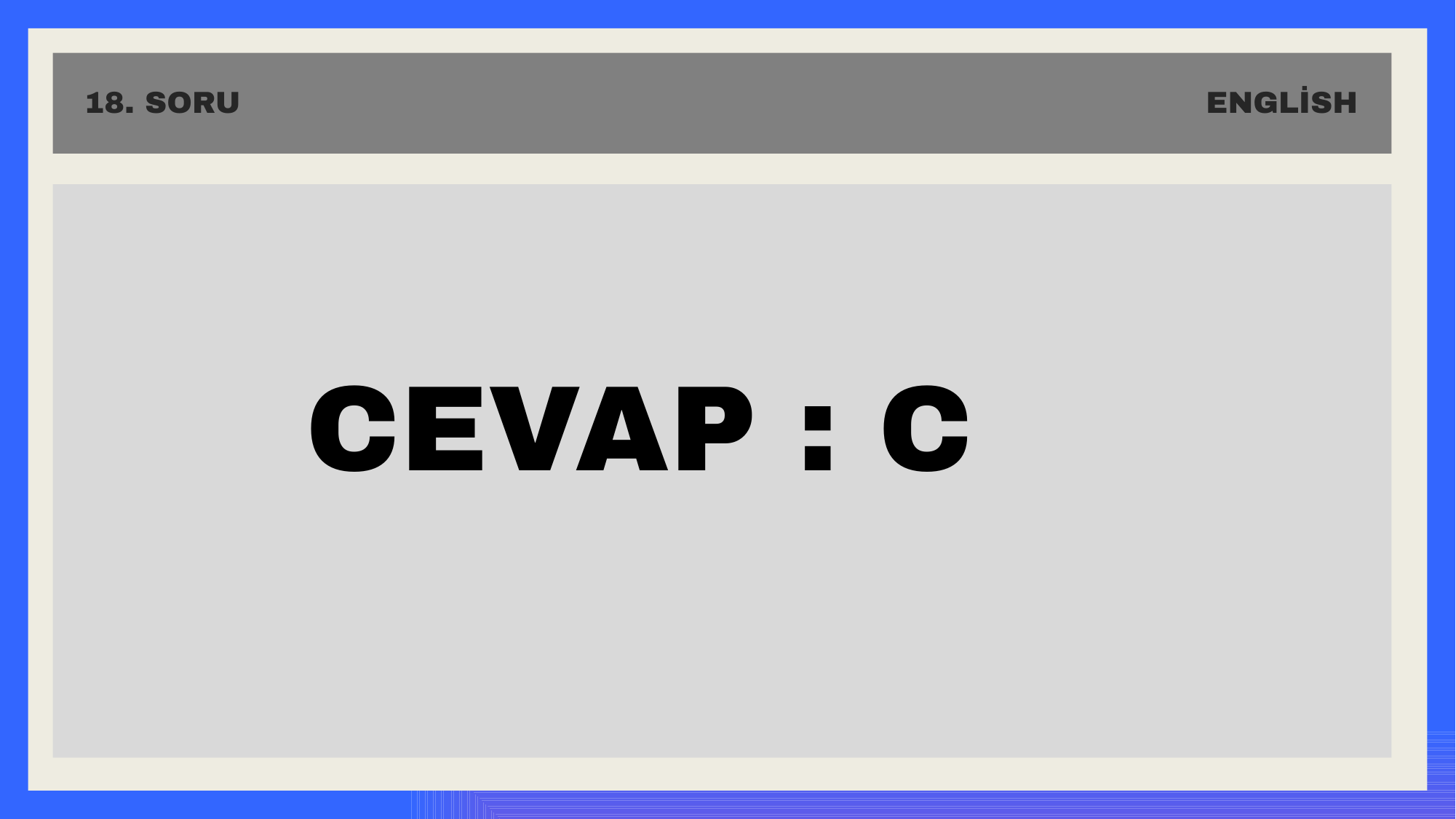

# 18. SORU                                                                                               ENGLİSH

      CEVAP : C